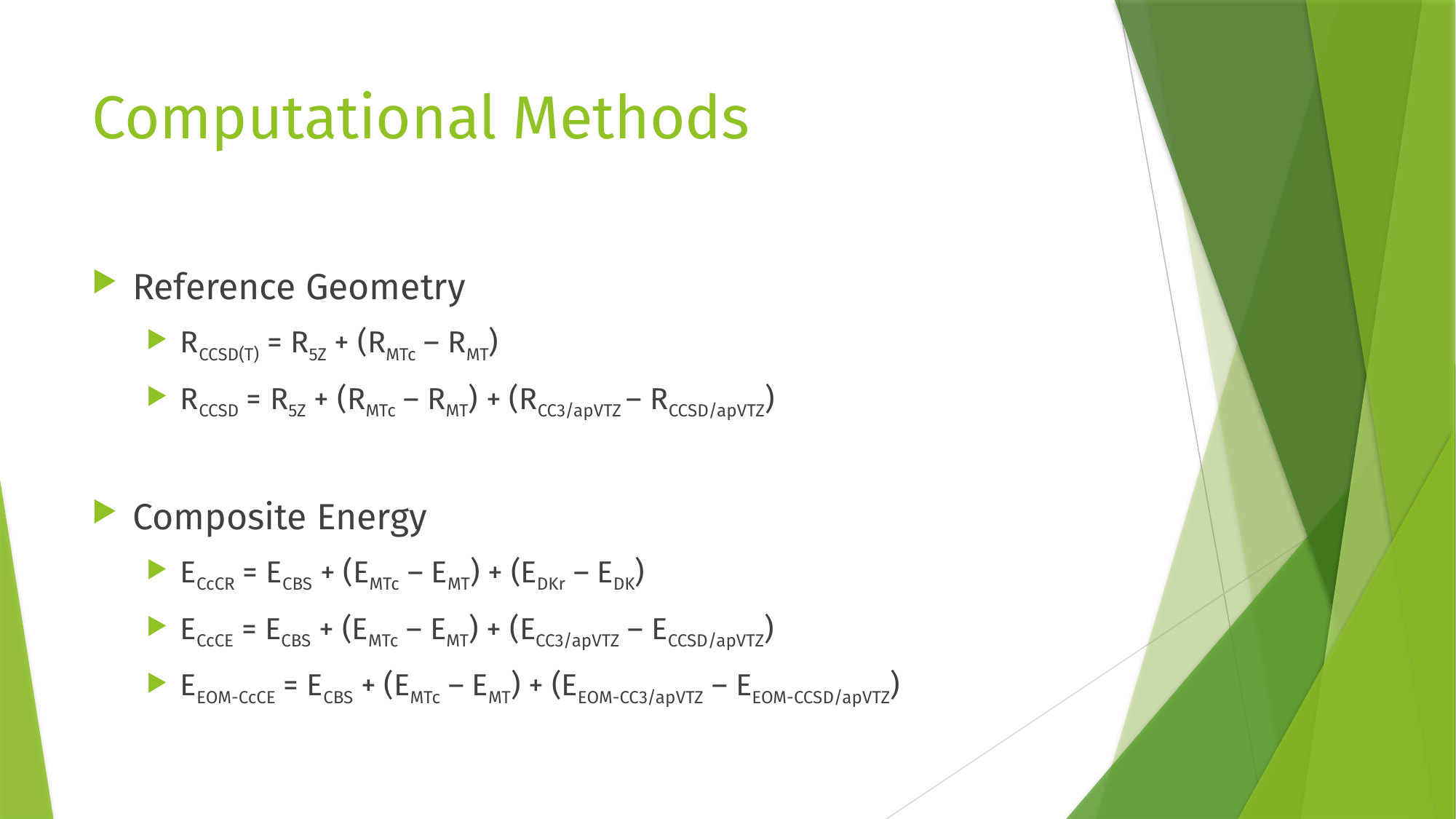

# Computational Methods
Reference Geometry
RCCSD(T) = R5Z + (RMTc – RMT)
RCCSD = R5Z + (RMTc – RMT) + (RCC3/apVTZ – RCCSD/apVTZ)

Composite Energy
ECcCR = ECBS + (EMTc – EMT) + (EDKr – EDK)
ECcCE = ECBS + (EMTc – EMT) + (ECC3/apVTZ – ECCSD/apVTZ)
EEOM-CcCE = ECBS + (EMTc – EMT) + (EEOM-CC3/apVTZ – EEOM-CCSD/apVTZ)